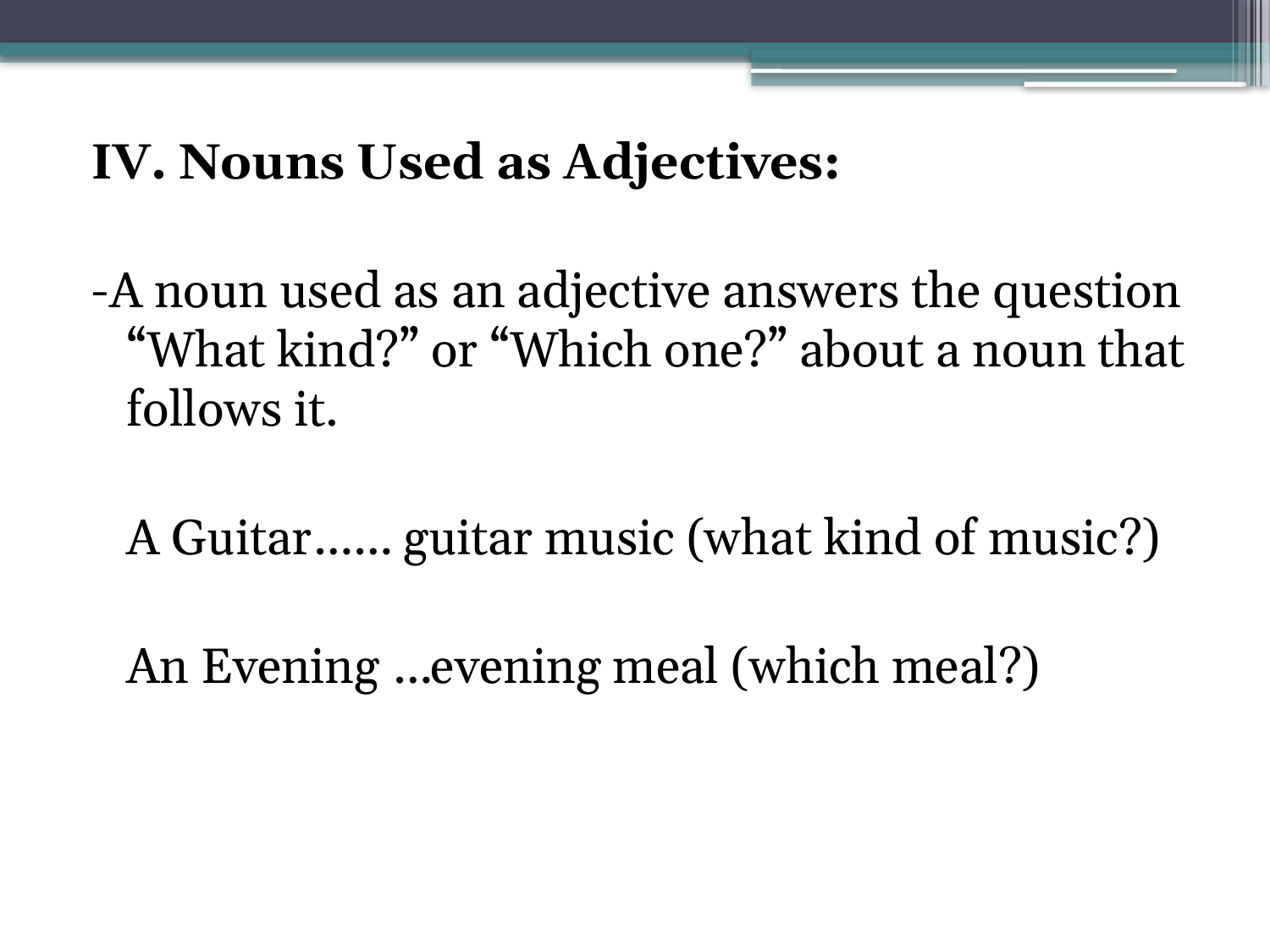

IV. Nouns Used as Adjectives:

-A noun used as an adjective answers the question “What kind?” or “Which one?” about a noun that follows it.

	A Guitar…… guitar music (what kind of music?)

	An Evening …evening meal (which meal?)